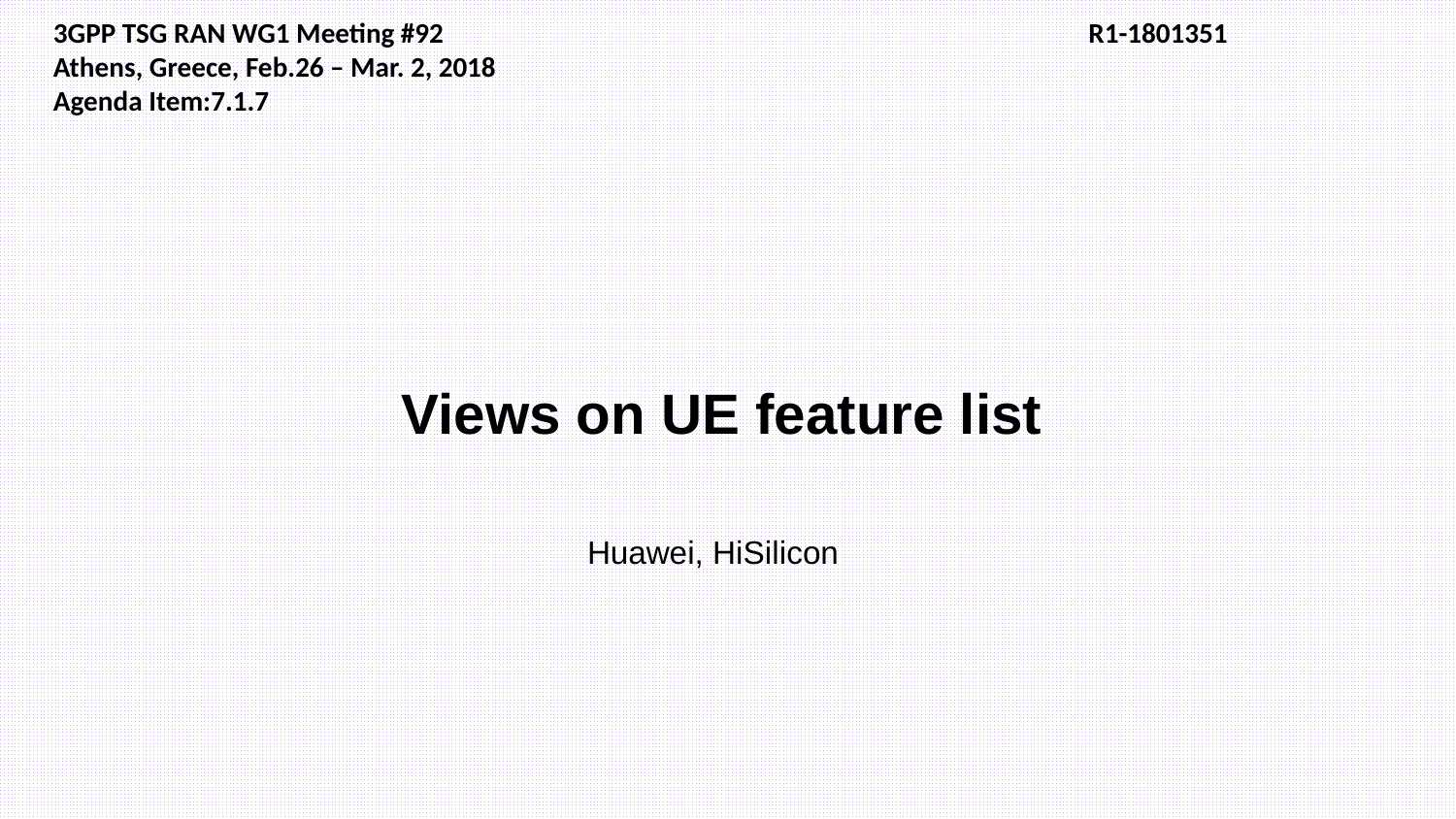

3GPP TSG RAN WG1 Meeting #92	                                                                                               R1-1801351
Athens, Greece, Feb.26 – Mar. 2, 2018
Agenda Item:7.1.7

Views on UE feature list
Huawei, HiSilicon